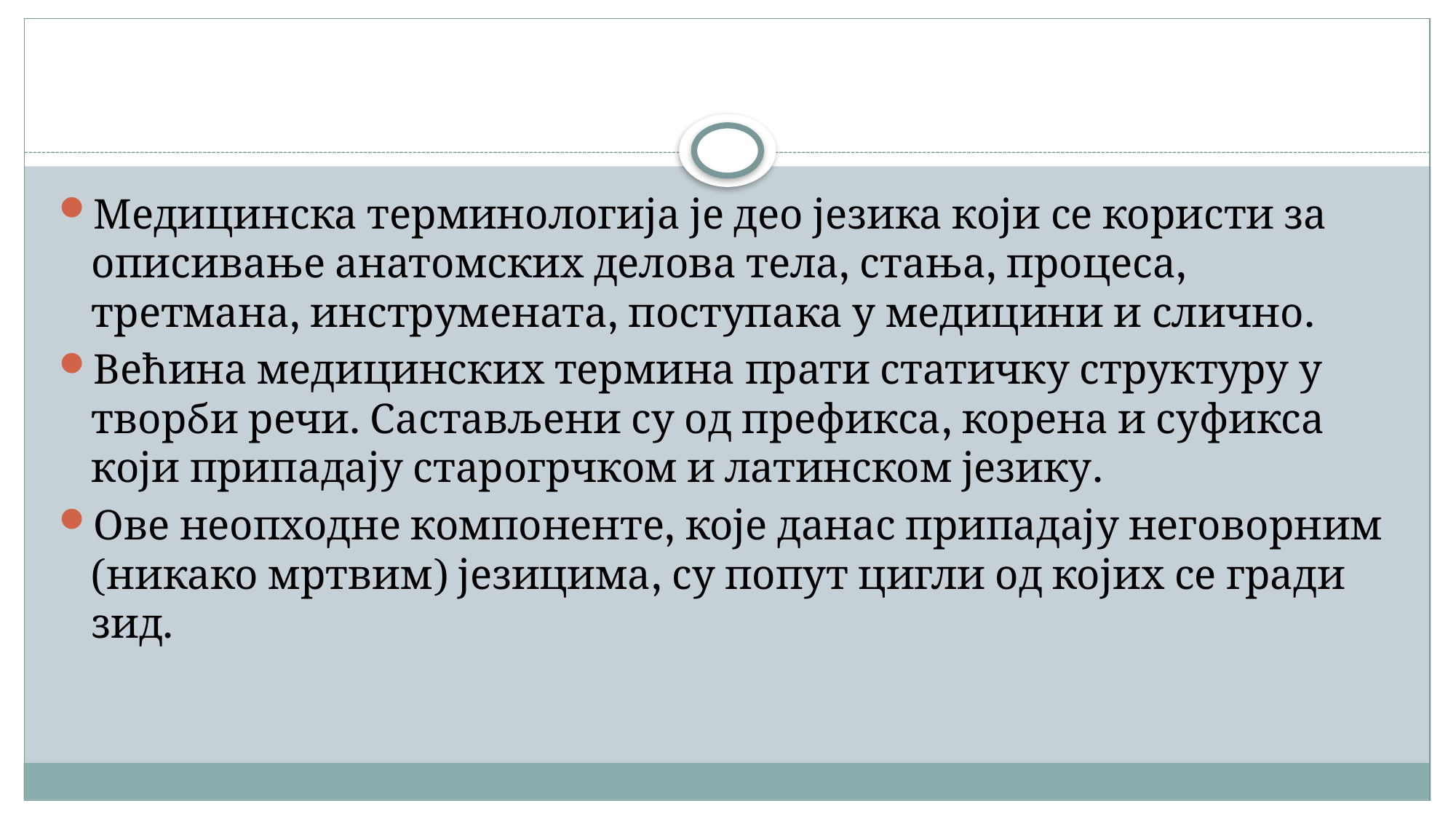

#
Медицинска терминологија је део језика који се користи за описивање анатомских делова тела, стања, процеса, третмана, инструмената, поступака у медицини и слично.
Већина медицинских термина прати статичку структуру у творби речи. Састављени су од префикса, корена и суфикса који припадају старогрчком и латинском језику.
Ове неопходне компоненте, које данас припадају неговорним (никако мртвим) језицима, су попут цигли од којих се гради зид.